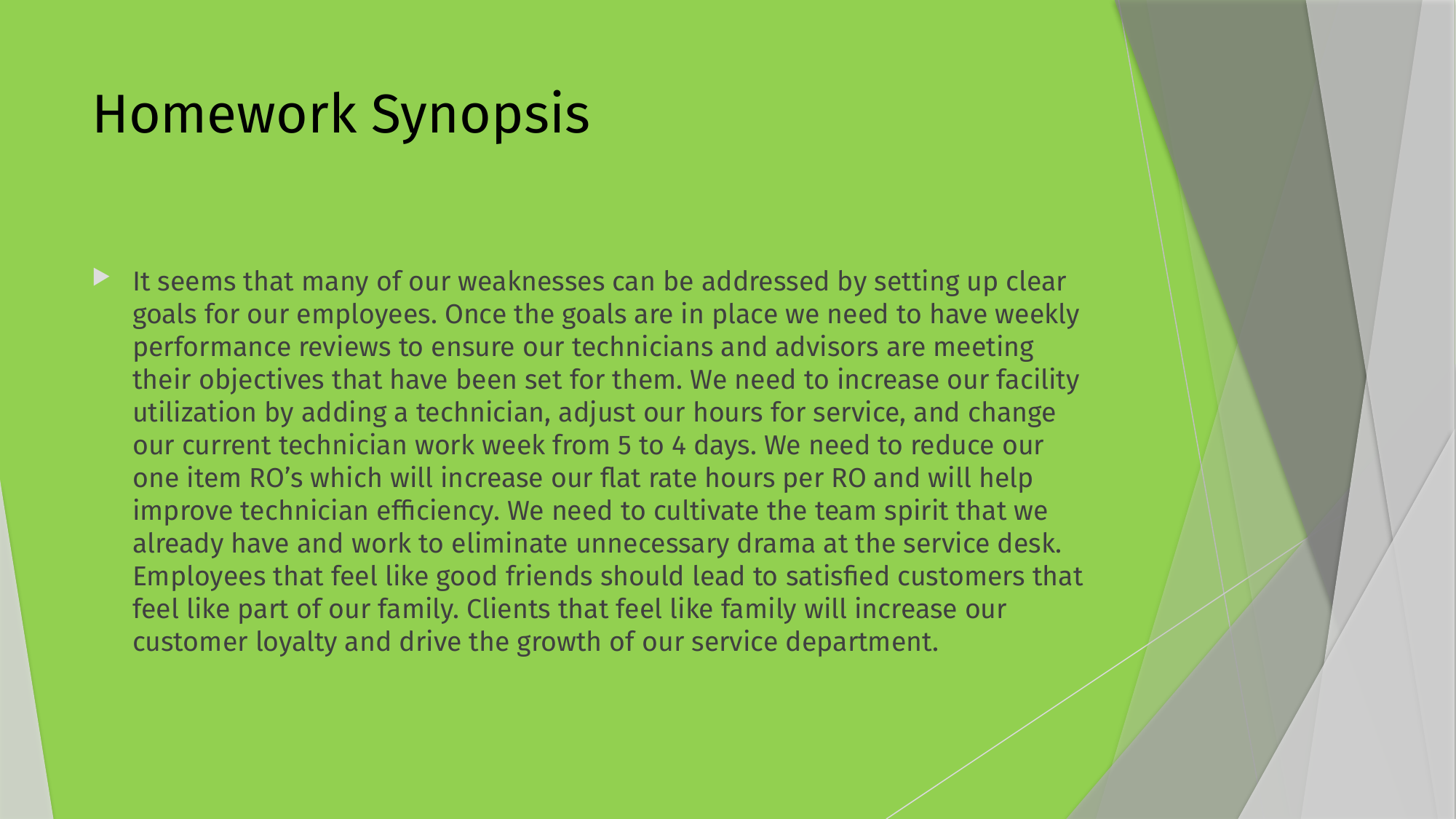

# Homework Synopsis
It seems that many of our weaknesses can be addressed by setting up clear goals for our employees. Once the goals are in place we need to have weekly performance reviews to ensure our technicians and advisors are meeting their objectives that have been set for them. We need to increase our facility utilization by adding a technician, adjust our hours for service, and change our current technician work week from 5 to 4 days. We need to reduce our one item RO’s which will increase our flat rate hours per RO and will help improve technician efficiency. We need to cultivate the team spirit that we already have and work to eliminate unnecessary drama at the service desk. Employees that feel like good friends should lead to satisfied customers that feel like part of our family. Clients that feel like family will increase our customer loyalty and drive the growth of our service department.